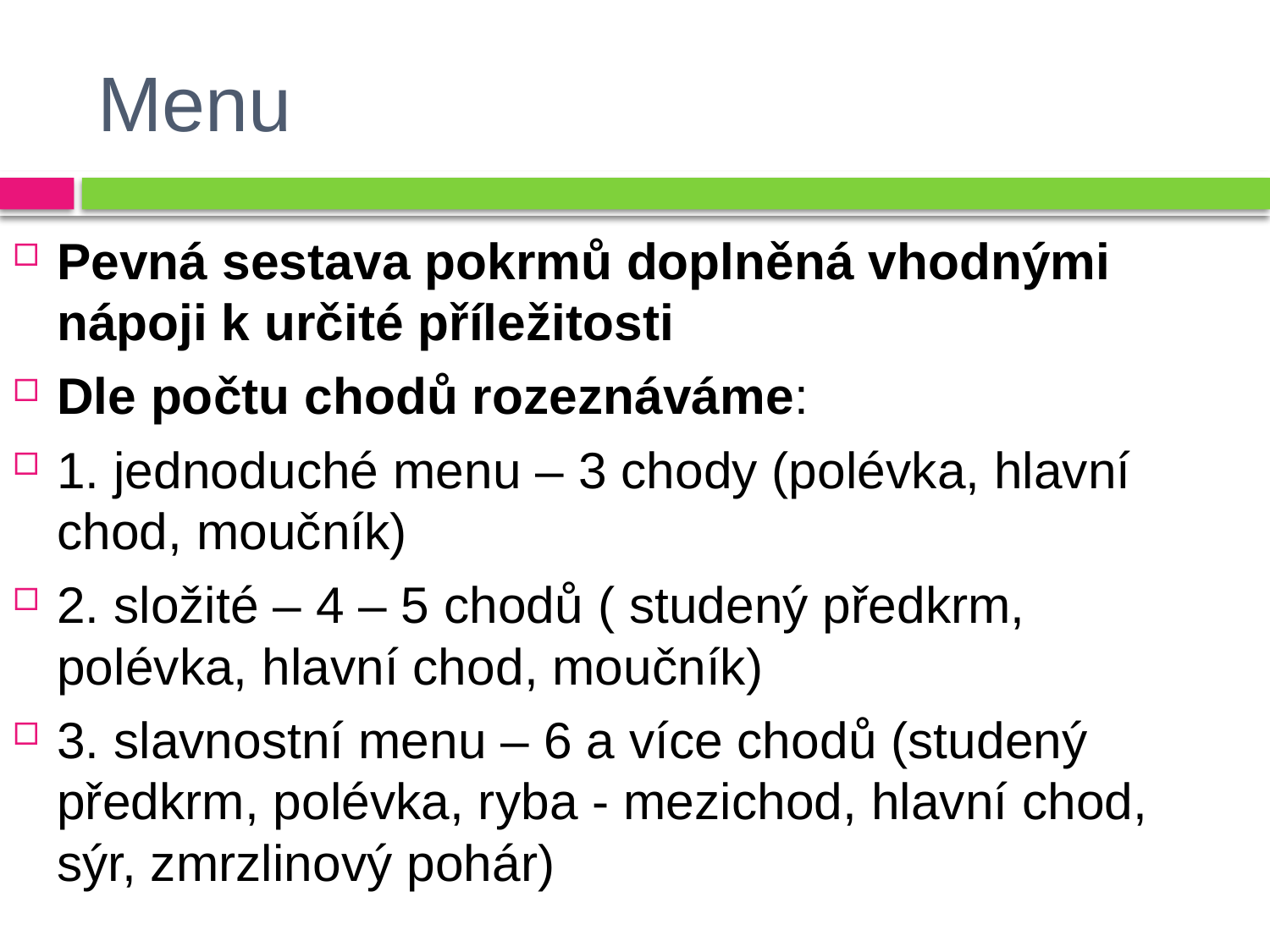

# Menu
Pevná sestava pokrmů doplněná vhodnými nápoji k určité příležitosti
Dle počtu chodů rozeznáváme:
1. jednoduché menu – 3 chody (polévka, hlavní chod, moučník)
2. složité – 4 – 5 chodů ( studený předkrm, polévka, hlavní chod, moučník)
3. slavnostní menu – 6 a více chodů (studený předkrm, polévka, ryba - mezichod, hlavní chod, sýr, zmrzlinový pohár)